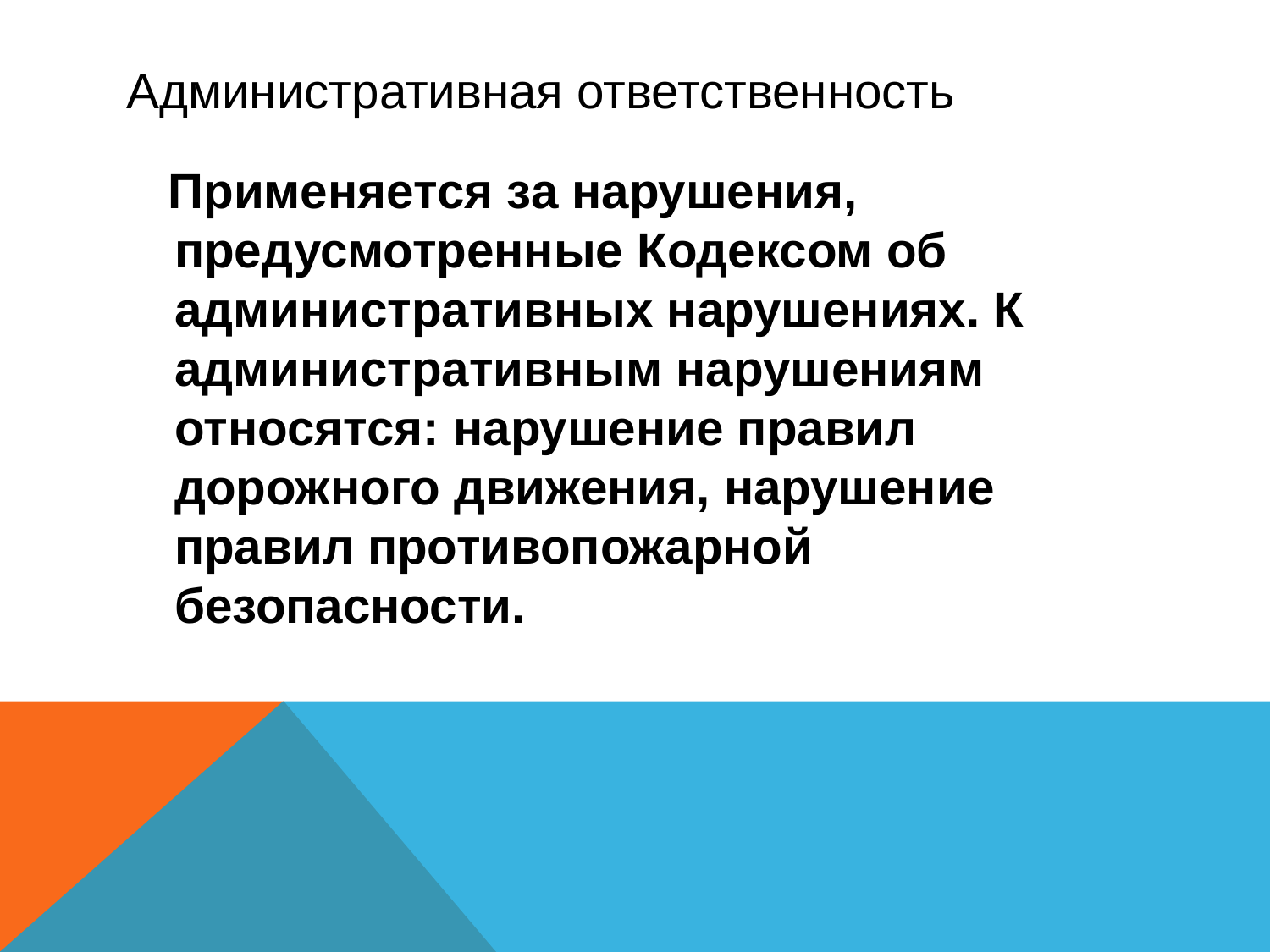

# Административная ответственность
   Применяется за нарушения, предусмотренные Кодексом об административных нарушениях. К административным нарушениям относятся: нарушение правил дорожного движения, нарушение правил противопожарной безопасности.